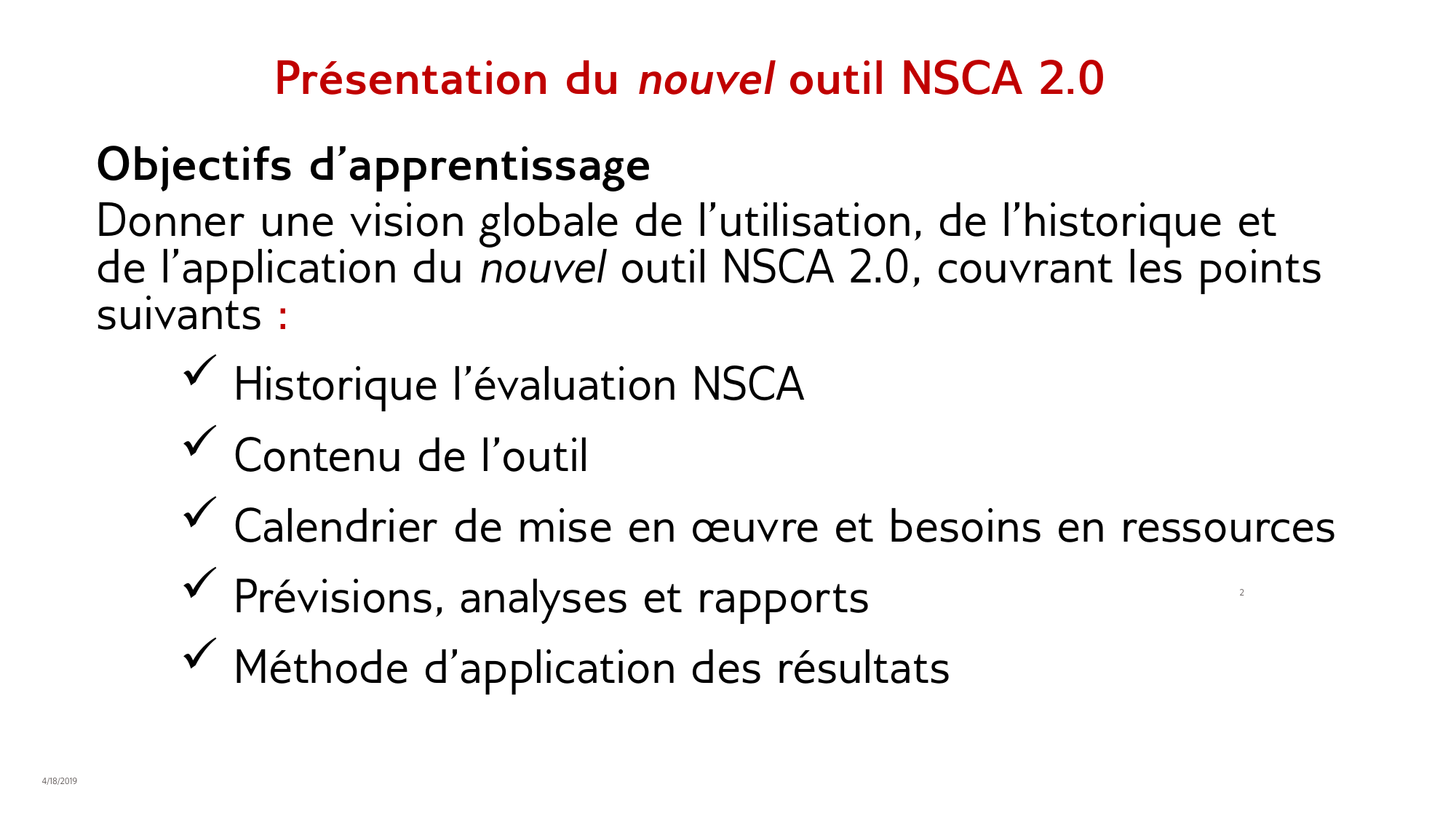

# Présentation du nouvel outil NSCA 2.0
Objectifs d’apprentissage
Donner une vision globale de l’utilisation, de l’historique et
de l’application du nouvel outil NSCA 2.0, couvrant les points suivants :
Historique l’évaluation NSCA
Contenu de l’outil
Calendrier de mise en œuvre et besoins en ressources
Prévisions, analyses et rapports
Méthode d’application des résultats

2
4/18/2019